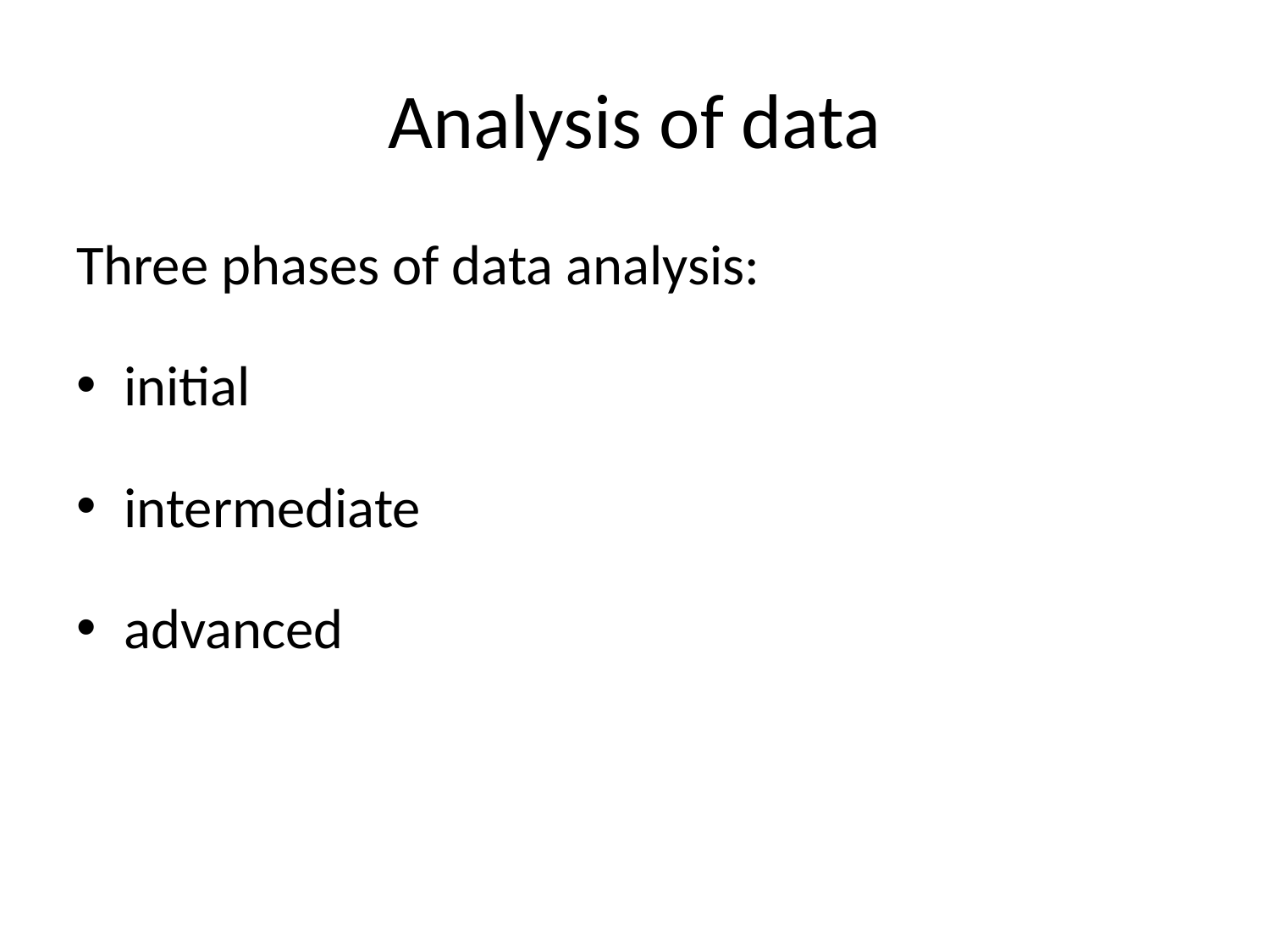

# Analysis of data
Three phases of data analysis:
initial
intermediate
advanced